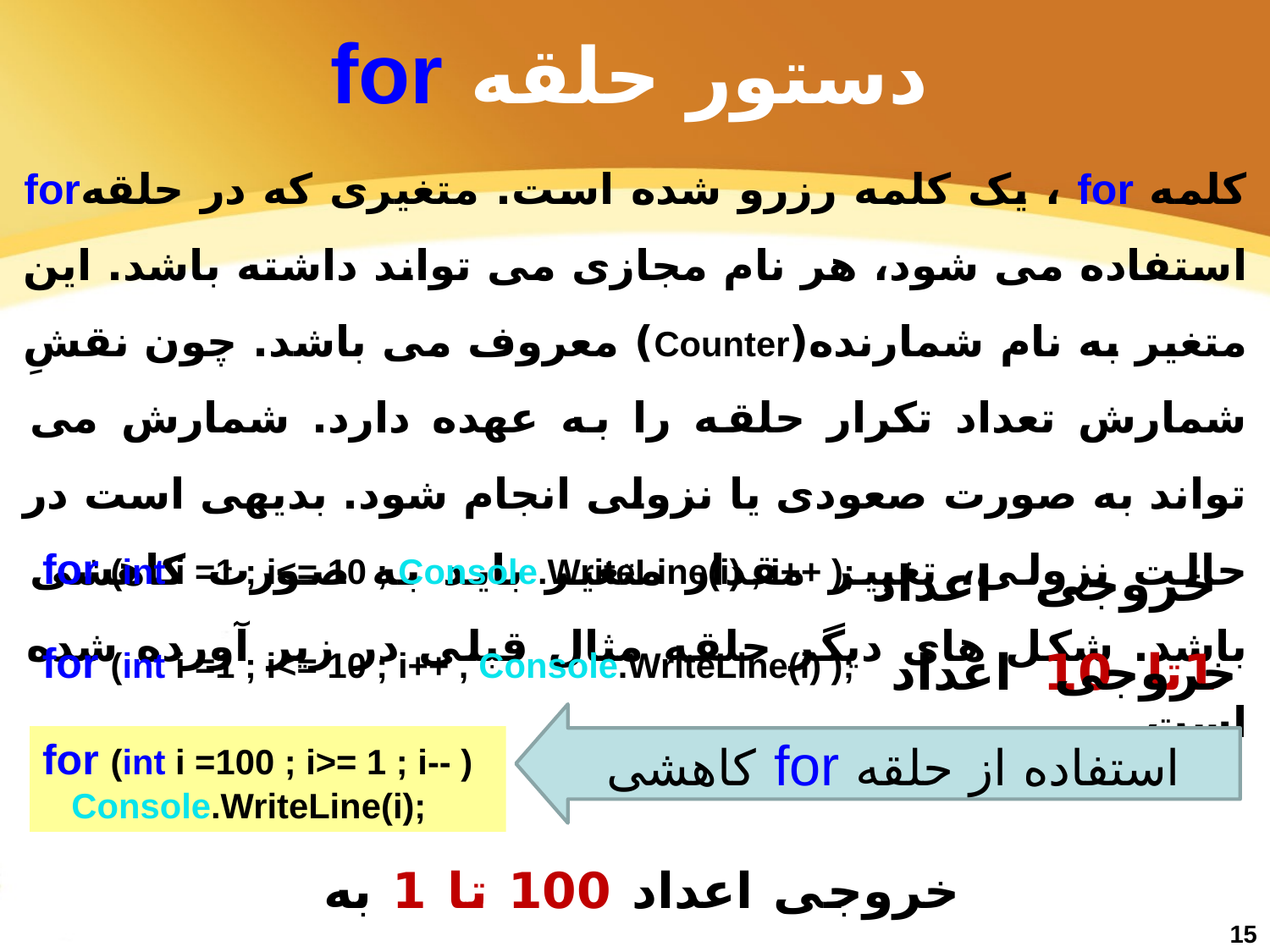

# دستور حلقه for
کلمه for ، یک کلمه رزرو شده است. متغیری که در حلقهfor استفاده می شود، هر نام مجازی می تواند داشته باشد. این متغیر به نام شمارنده(Counter) معروف می باشد. چون نقشِ شمارش تعداد تکرار حلقه را به عهده دارد. شمارش می تواند به صورت صعودی یا نزولی انجام شود. بدیهی است در حالت نزولی، تغییر مقدار متغیر باید به صورت کاهشی باشد. شکل های دیگر حلقه مثال قبلی در زیر آورده شده است.
خروجی اعداد 1تا  10
for (int i =1 ; i<= 10 ; Console.WriteLine(i) , i++ );
خروجی اعداد 2تا 11
for (int i =1 ; i<= 10 ; i++ , Console.WriteLine(i) );
استفاده از حلقه for کاهشی
for (int i =100 ; i>= 1 ; i-- )
   Console.WriteLine(i);
خروجی اعداد 100 تا 1 به صورت نزولی
15